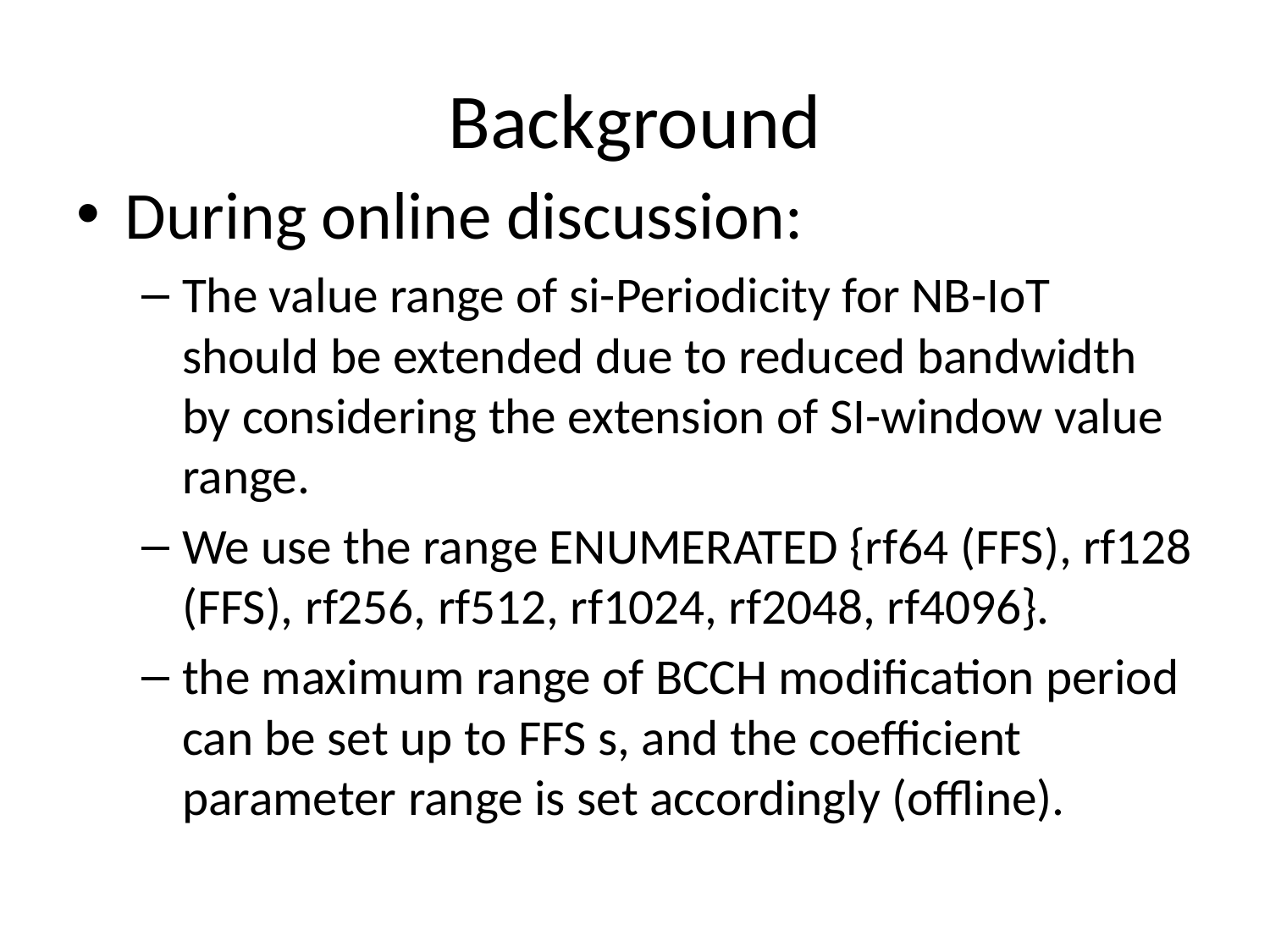

# Background
During online discussion:
The value range of si-Periodicity for NB-IoT should be extended due to reduced bandwidth by considering the extension of SI-window value range.
We use the range ENUMERATED {rf64 (FFS), rf128 (FFS), rf256, rf512, rf1024, rf2048, rf4096}.
the maximum range of BCCH modification period can be set up to FFS s, and the coefficient parameter range is set accordingly (offline).